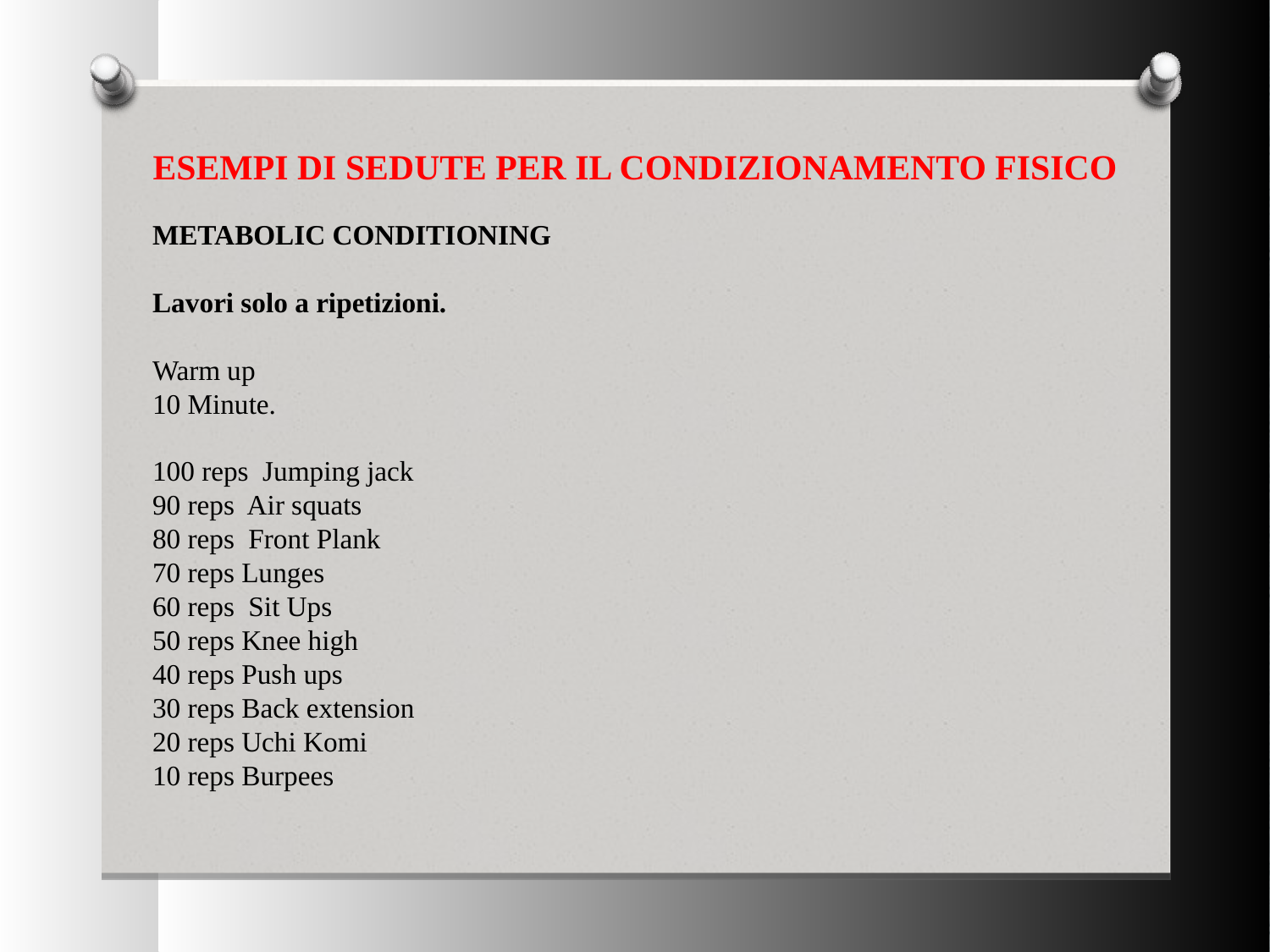

ESEMPI DI SEDUTE PER IL CONDIZIONAMENTO FISICO
METABOLIC CONDITIONING

Lavori solo a ripetizioni.

Warm up
10 Minute.

100 reps  Jumping jack
90 reps  Air squats
80 reps  Front Plank
70 reps Lunges
60 reps  Sit Ups
50 reps Knee high
40 reps Push ups
30 reps Back extension
20 reps Uchi Komi
10 reps Burpees